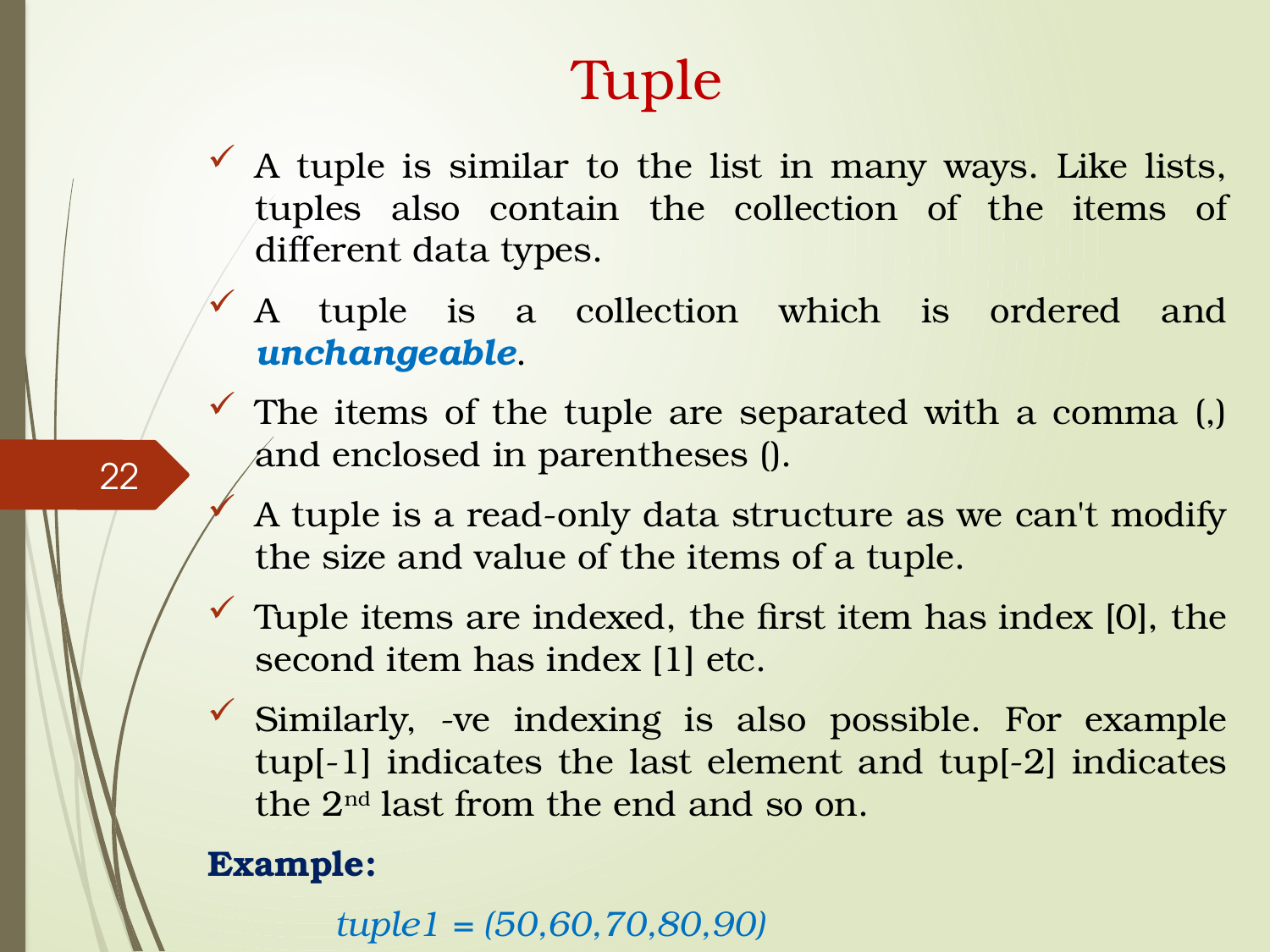

# Tuple
A tuple is similar to the list in many ways. Like lists, tuples also contain the collection of the items of different data types.
A tuple is a collection which is ordered and unchangeable.
The items of the tuple are separated with a comma (,) and enclosed in parentheses ().
A tuple is a read-only data structure as we can't modify the size and value of the items of a tuple.
Tuple items are indexed, the first item has index [0], the second item has index [1] etc.
Similarly, -ve indexing is also possible. For example tup[-1] indicates the last element and tup[-2] indicates the 2nd last from the end and so on.
Example:
	tuple1 = (50,60,70,80,90)
22